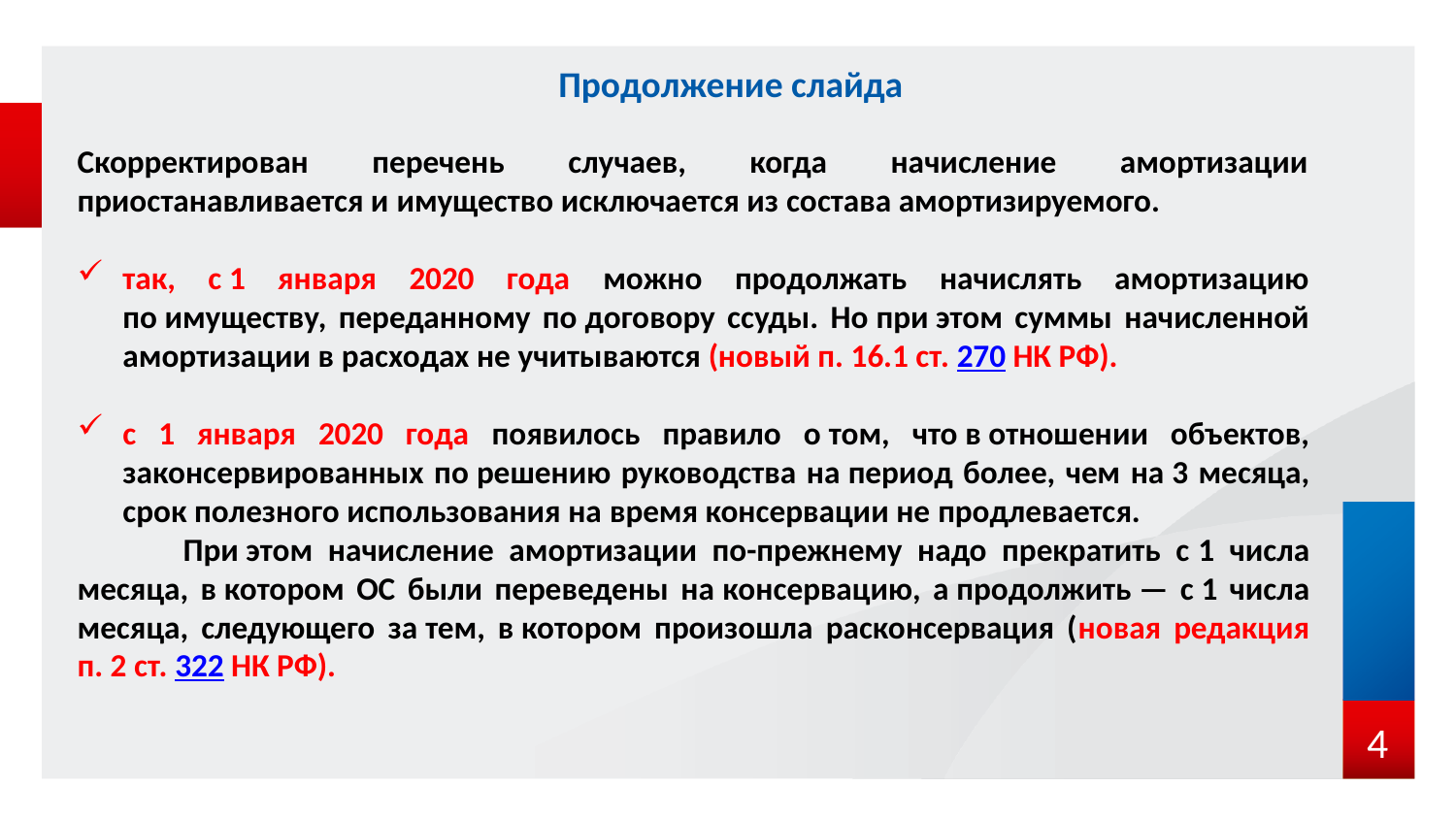

# Продолжение слайда
Скорректирован перечень случаев, когда начисление амортизации приостанавливается и имущество исключается из состава амортизируемого.

так, с 1 января 2020 года можно продолжать начислять амортизацию по имуществу, переданному по договору ссуды. Но при этом суммы начисленной амортизации в расходах не учитываются (новый п. 16.1 ст. 270 НК РФ).

с 1 января 2020 года появилось правило о том, что в отношении объектов, законсервированных по решению руководства на период более, чем на 3 месяца, срок полезного использования на время консервации не продлевается.
       При этом начисление амортизации по-прежнему надо прекратить с 1 числа месяца, в котором ОС были переведены на консервацию, а продолжить — с 1 числа месяца, следующего за тем, в котором произошла расконсервация (новая редакция п. 2 ст. 322 НК РФ).

 4